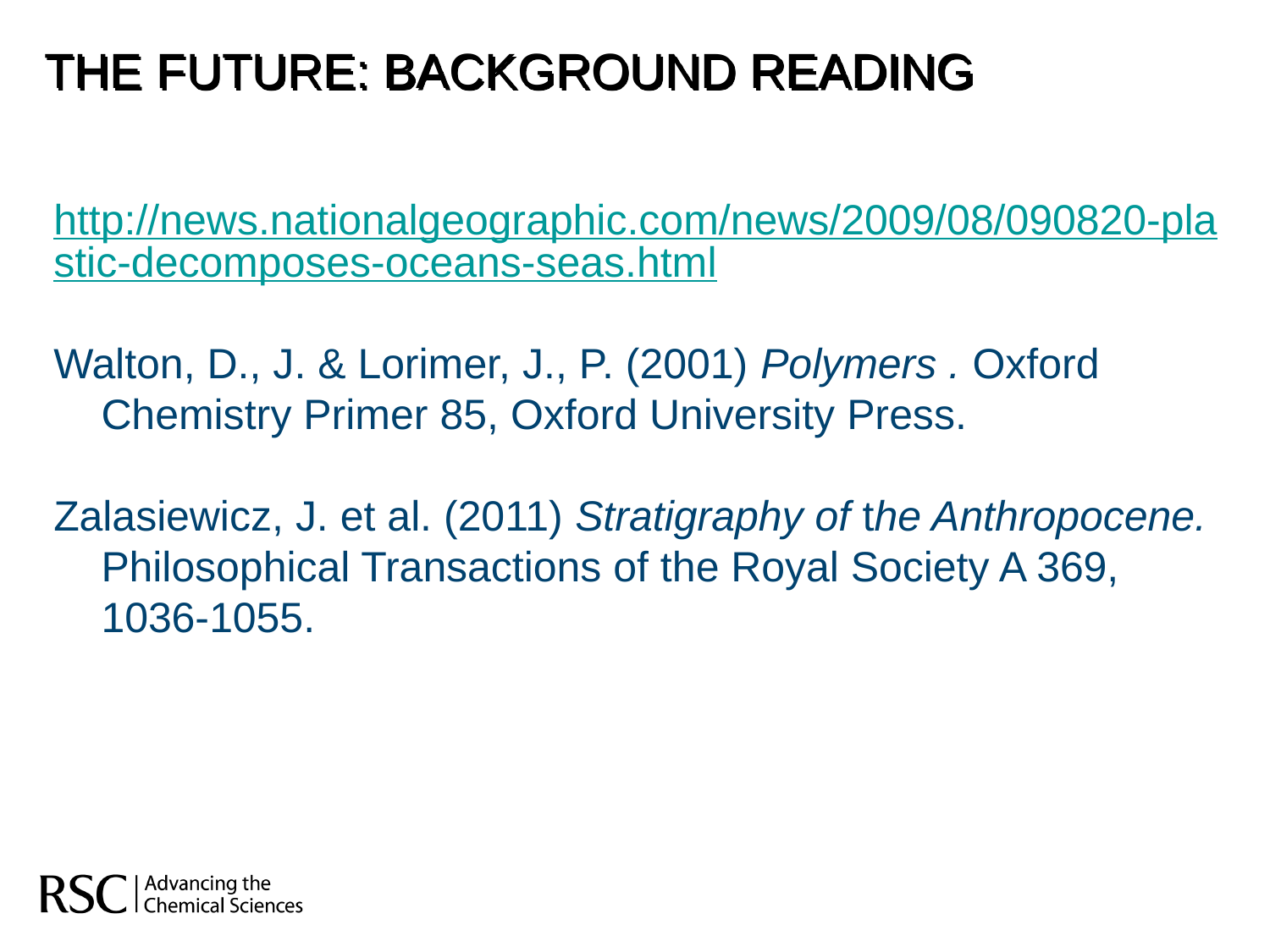

THE FUTURE: BACKGROUND READING
http://news.nationalgeographic.com/news/2009/08/090820-plastic-decomposes-oceans-seas.html

Walton, D., J. & Lorimer, J., P. (2001) Polymers . Oxford Chemistry Primer 85, Oxford University Press.

Zalasiewicz, J. et al. (2011) Stratigraphy of the Anthropocene. Philosophical Transactions of the Royal Society A 369, 1036-1055.